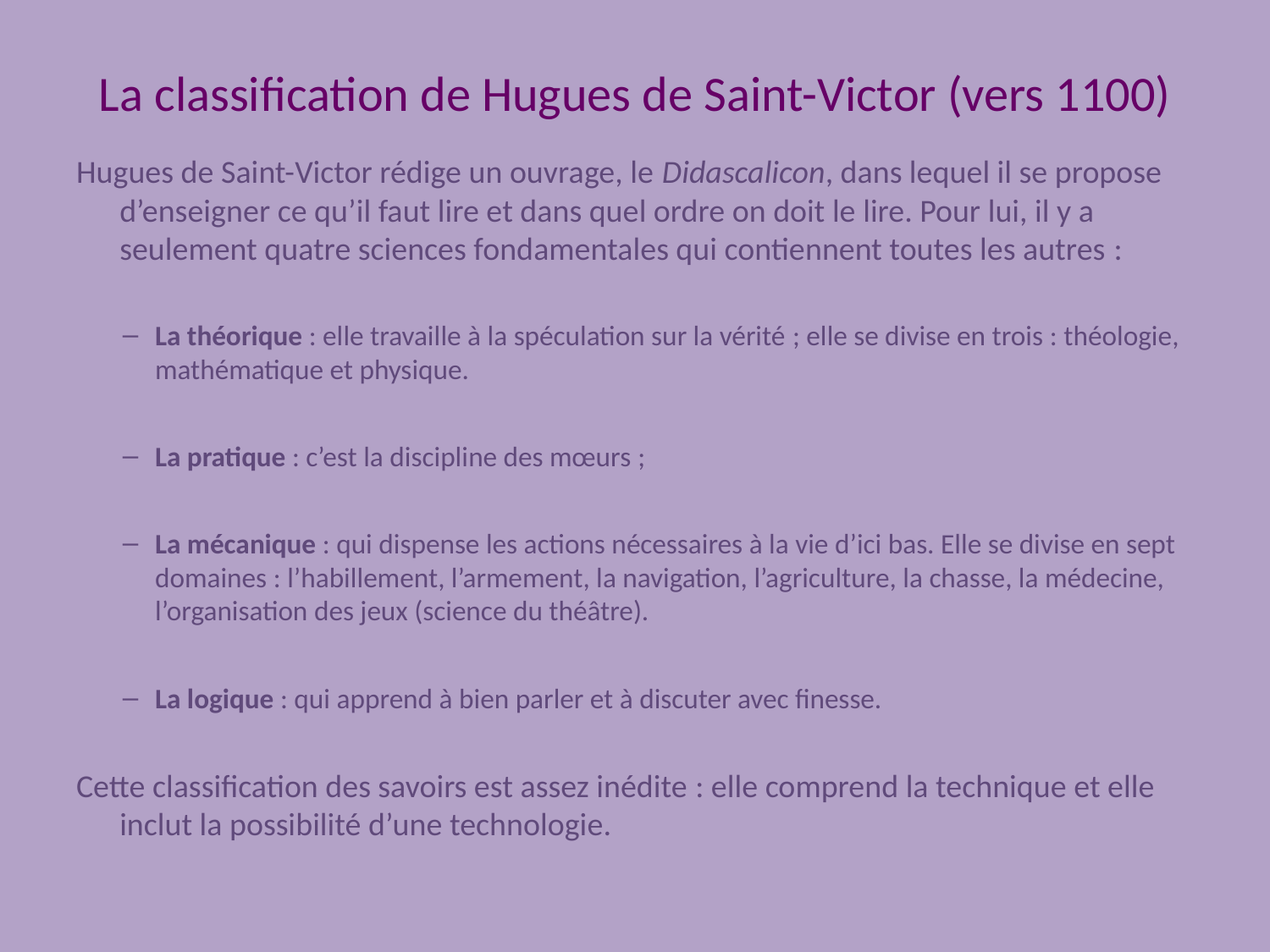

# La classification de Hugues de Saint-Victor (vers 1100)
Hugues de Saint-Victor rédige un ouvrage, le Didascalicon, dans lequel il se propose d’enseigner ce qu’il faut lire et dans quel ordre on doit le lire. Pour lui, il y a seulement quatre sciences fondamentales qui contiennent toutes les autres :

La théorique : elle travaille à la spéculation sur la vérité ; elle se divise en trois : théologie, mathématique et physique.

La pratique : c’est la discipline des mœurs ;

La mécanique : qui dispense les actions nécessaires à la vie d’ici bas. Elle se divise en sept domaines : l’habillement, l’armement, la navigation, l’agriculture, la chasse, la médecine, l’organisation des jeux (science du théâtre).

La logique : qui apprend à bien parler et à discuter avec finesse.

Cette classification des savoirs est assez inédite : elle comprend la technique et elle inclut la possibilité d’une technologie.